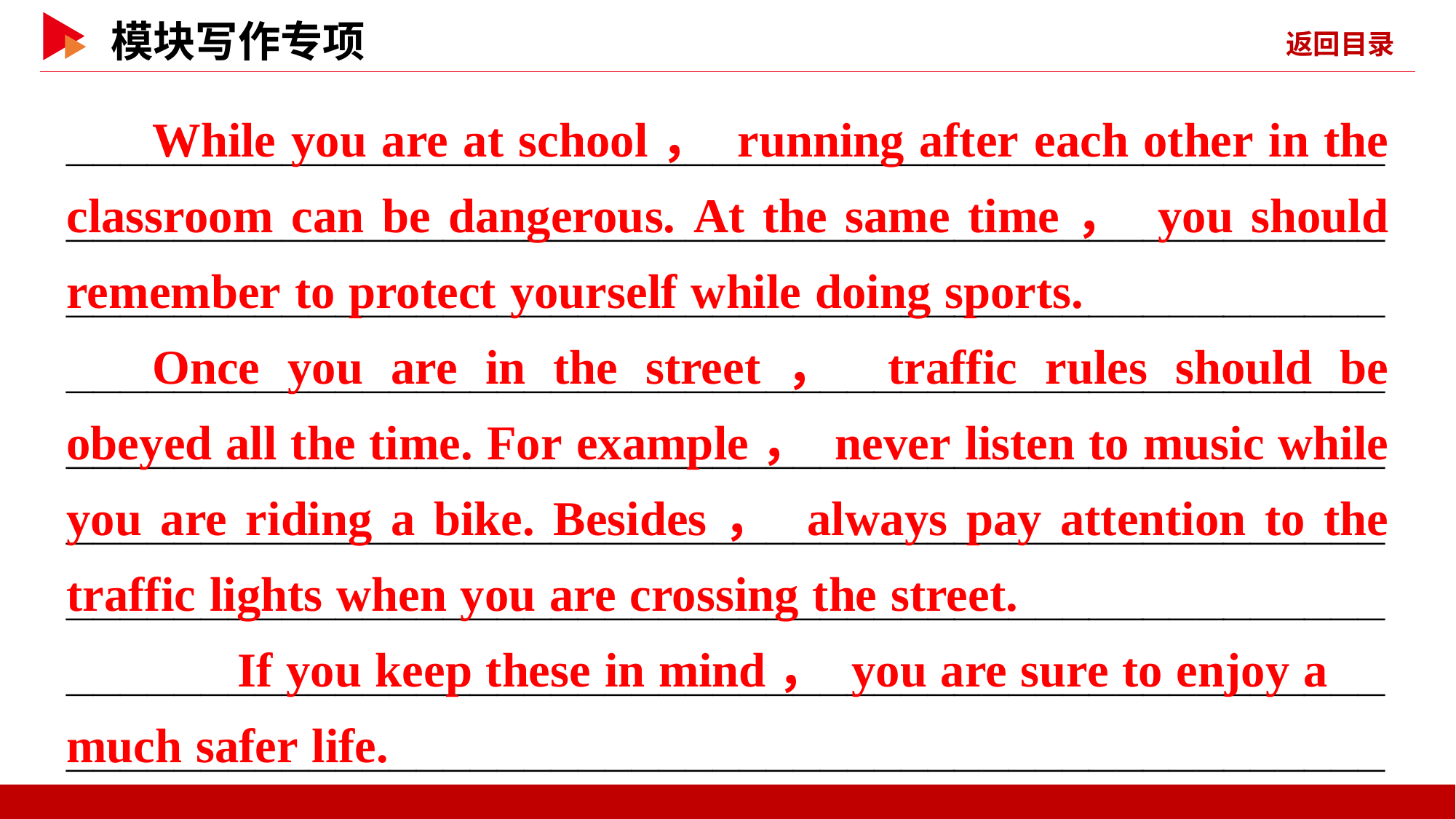

While you are at school， running after each other in the classroom can be dangerous. At the same time， you should remember to protect yourself while doing sports.
Once you are in the street， traffic rules should be obeyed all the time. For example， never listen to music while you are riding a bike. Besides， always pay attention to the traffic lights when you are crossing the street.
       If you keep these in mind， you are sure to enjoy a much safer life.
______________________________________________________________________________________________________________________________________________________________________________________________________________________________________________________________________________________________________________________________________________________________________________________________________________________________________________________________________________________________________